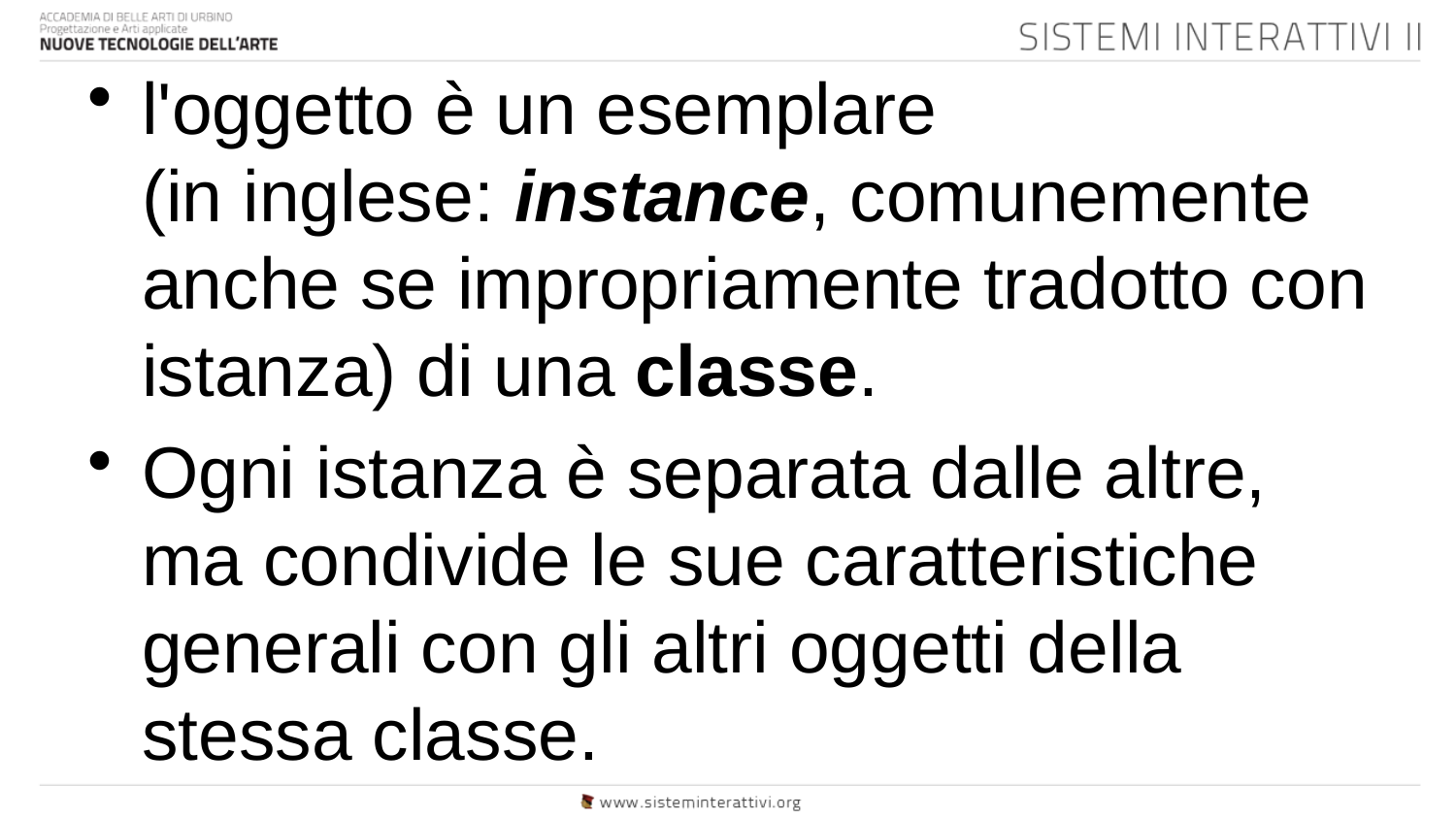

l'oggetto è un esemplare (in inglese: instance, comunemente anche se impropriamente tradotto con istanza) di una classe.
Ogni istanza è separata dalle altre, ma condivide le sue caratteristiche generali con gli altri oggetti della stessa classe.